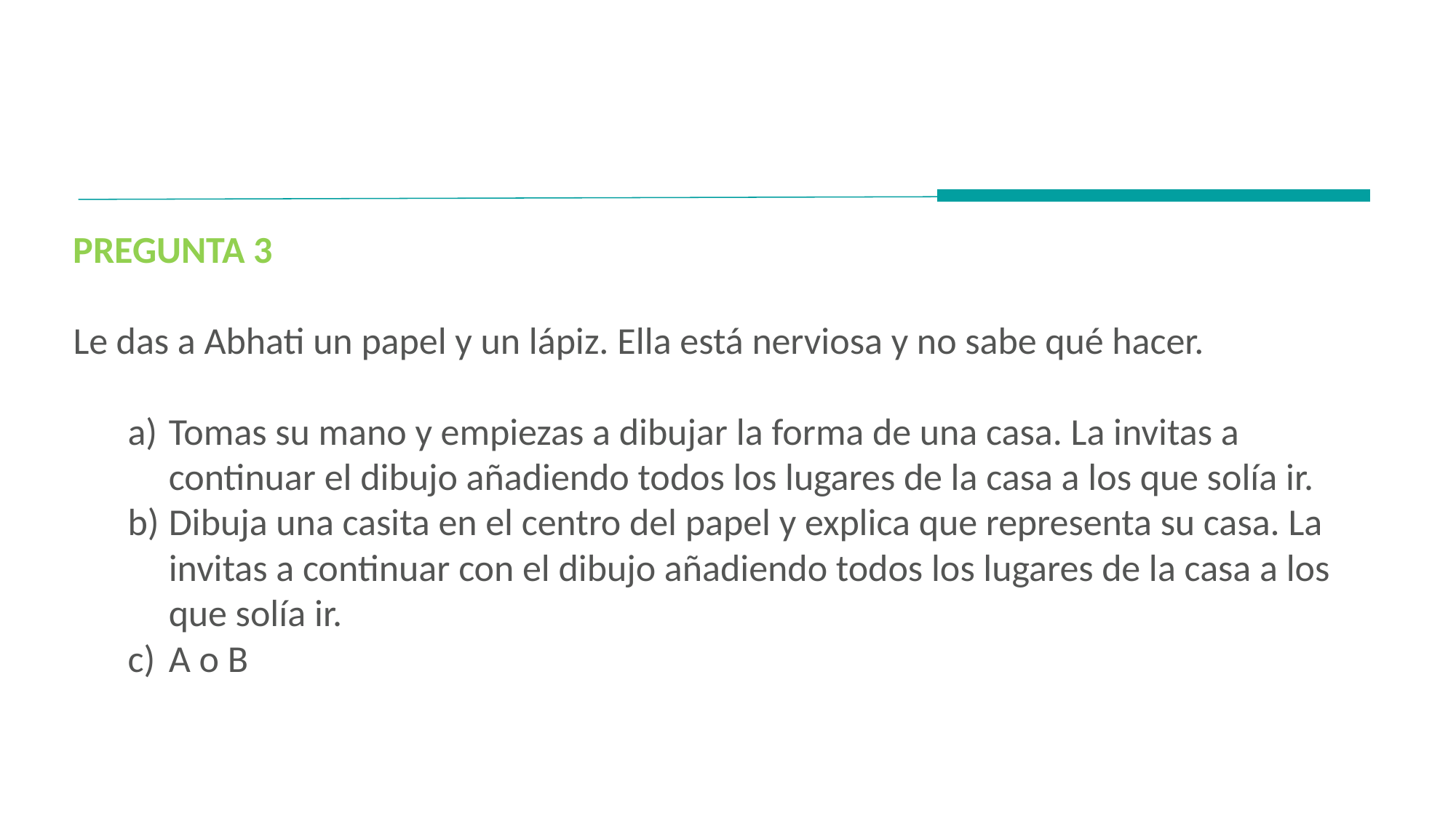

PREGUNTA 3
Le das a Abhati un papel y un lápiz. Ella está nerviosa y no sabe qué hacer.
Tomas su mano y empiezas a dibujar la forma de una casa. La invitas a continuar el dibujo añadiendo todos los lugares de la casa a los que solía ir.
Dibuja una casita en el centro del papel y explica que representa su casa. La invitas a continuar con el dibujo añadiendo todos los lugares de la casa a los que solía ir.
A o B